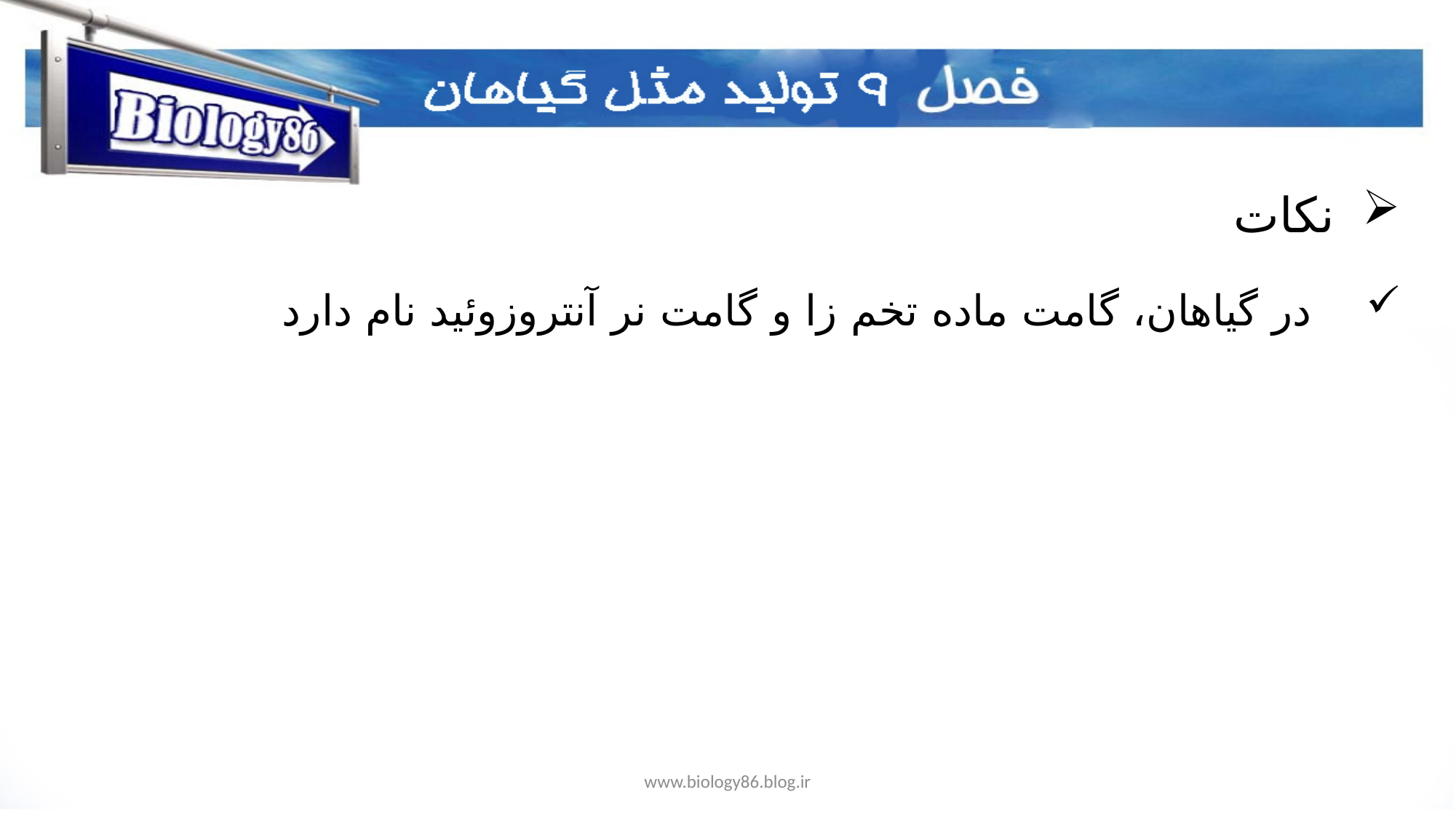

نکات
    در گیاهان، گامت ماده تخم زا و گامت نر آنتروزوئید نام دارد

www.biology86.blog.ir